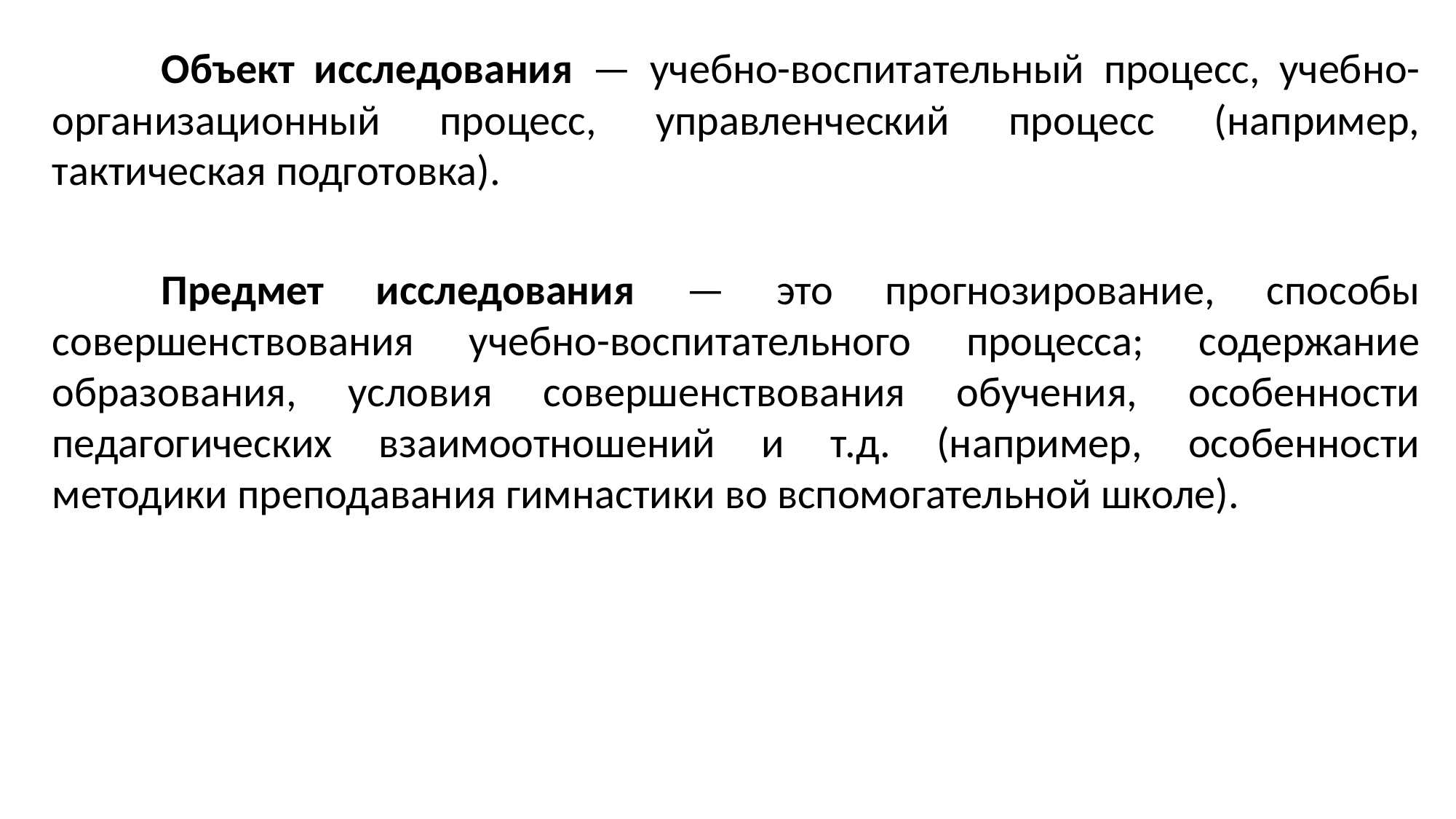

Объект исследования — учебно-воспитательный процесс, учебно- организационный процесс, управленческий процесс (например, тактическая подготовка).

	Предмет исследования — это прогнозирование, способы совершенствования учебно-воспитательного процесса; содержание образования, условия совершенствования обучения, особенности педагогических взаимоотношений и т.д. (например, особенности методики преподавания гимнастики во вспомогательной школе).

#